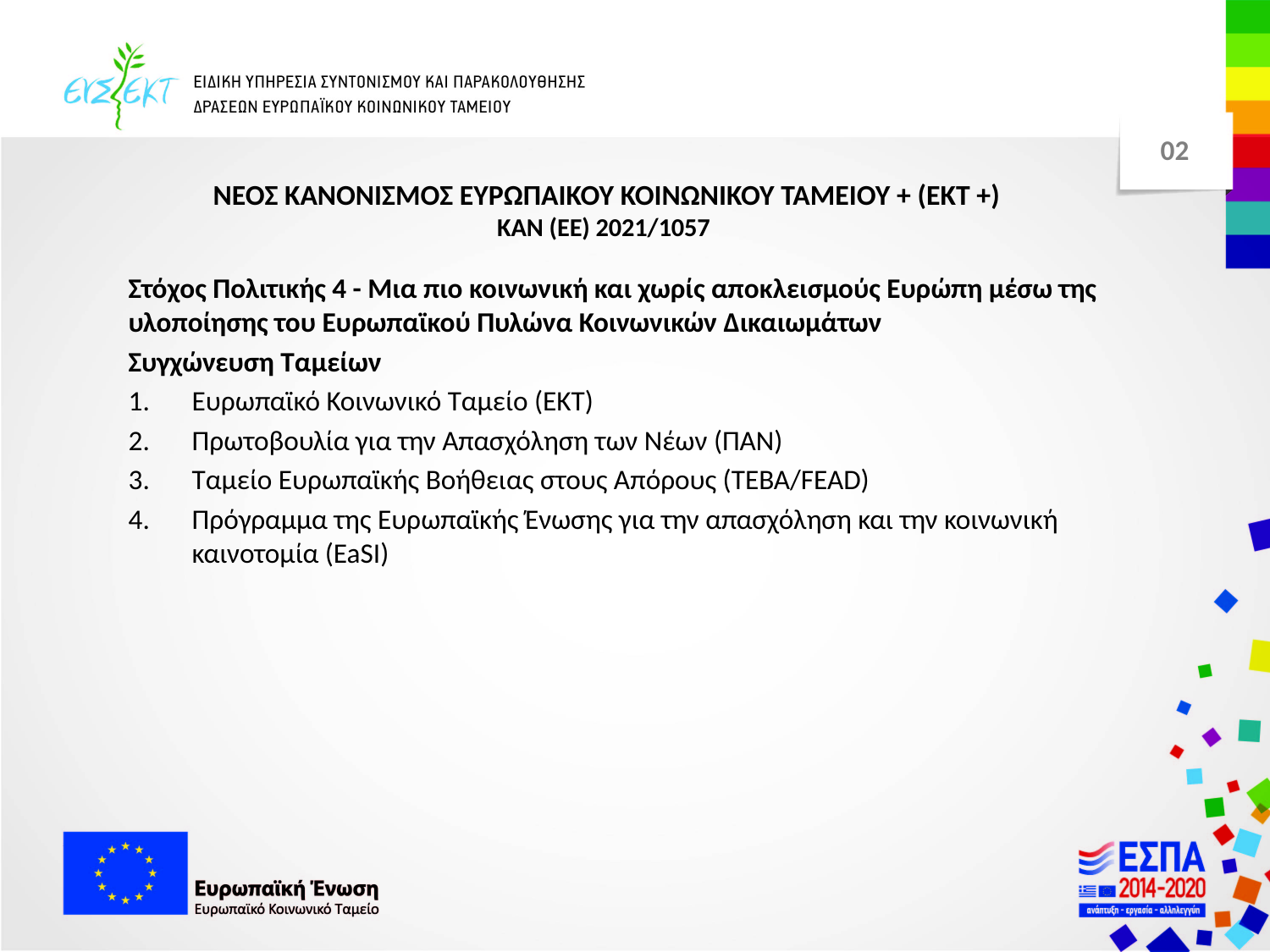

02
# ΝΕΟΣ ΚΑΝΟΝΙΣΜΟΣ ΕΥΡΩΠΑΙΚΟΥ ΚΟΙΝΩΝΙΚΟΥ ΤΑΜΕΙΟΥ + (ΕΚΤ +) ΚΑΝ (ΕΕ) 2021/1057
Στόχος Πολιτικής 4 - Μια πιο κοινωνική και χωρίς αποκλεισμούς Ευρώπη μέσω της υλοποίησης του Ευρωπαϊκού Πυλώνα Κοινωνικών Δικαιωμάτων
Συγχώνευση Ταμείων
Ευρωπαϊκό Κοινωνικό Ταμείο (ΕΚΤ)
Πρωτοβουλία για την Απασχόληση των Νέων (ΠΑΝ)
Ταμείο Ευρωπαϊκής Βοήθειας στους Απόρους (ΤΕΒΑ/FEAD)
Πρόγραμμα της Ευρωπαϊκής Ένωσης για την απασχόληση και την κοινωνική καινοτομία (EaSI)